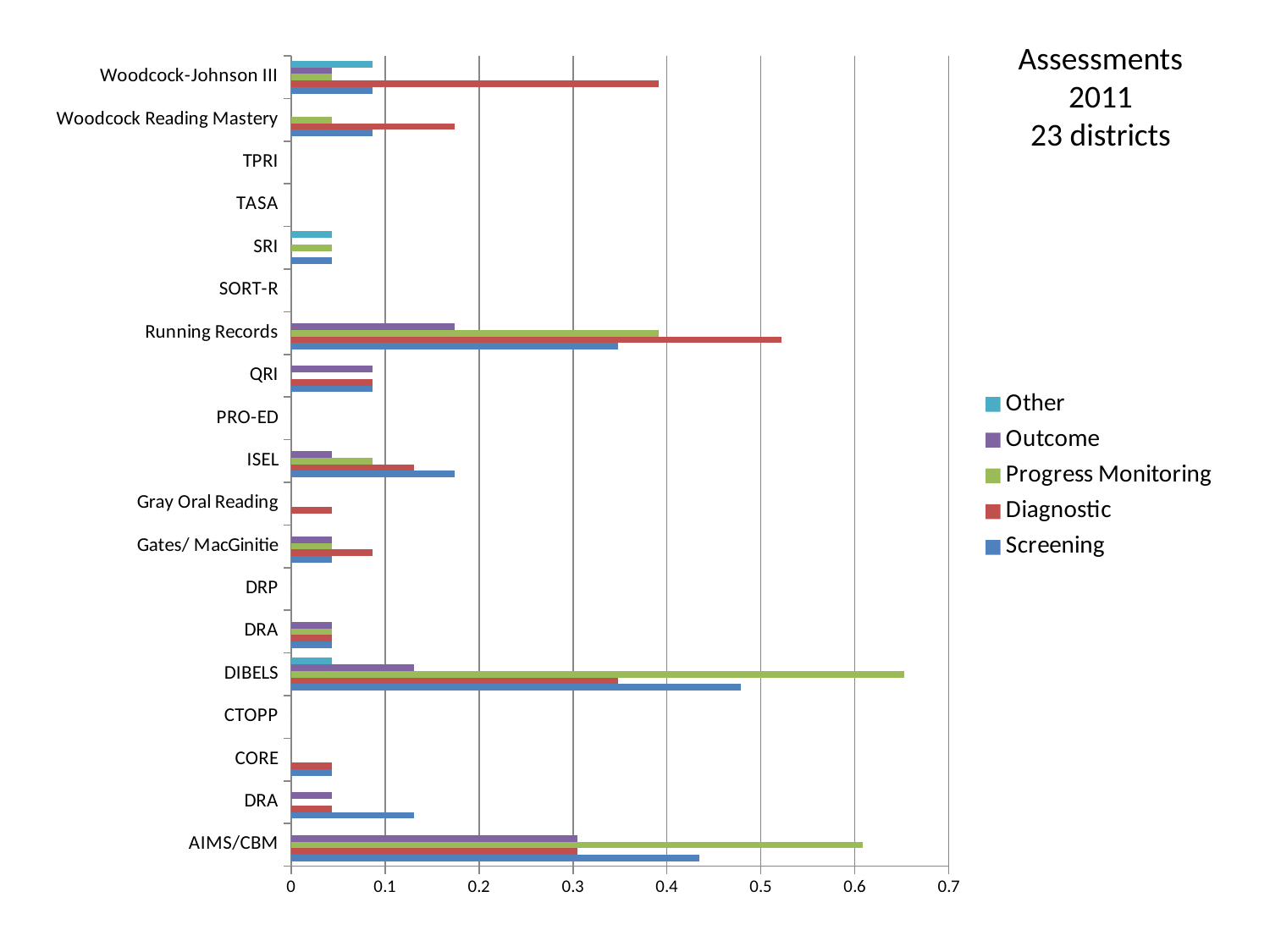

Assessments
2011
23 districts

### Chart

| Category | Screening | Diagnostic | Progress Monitoring | Outcome | Other |
|---|---|---|---|---|---|
| AIMS/CBM | 0.434782608695656 | 0.304347826086957 | 0.608695652173925 | 0.304347826086957 | 0.0 |
| DRA | 0.130434782608696 | 0.0434782608695652 | 0.0 | 0.0434782608695652 | 0.0 |
| CORE | 0.0434782608695652 | 0.0434782608695652 | 0.0 | 0.0 | 0.0 |
| CTOPP | 0.0 | 0.0 | 0.0 | 0.0 | 0.0 |
| DIBELS | 0.47826086956522 | 0.347826086956524 | 0.652173913043488 | 0.130434782608696 | 0.0434782608695652 |
| DRA | 0.0434782608695652 | 0.0434782608695652 | 0.0434782608695652 | 0.0434782608695652 | 0.0 |
| DRP | 0.0 | 0.0 | 0.0 | 0.0 | 0.0 |
| Gates/ MacGinitie | 0.0434782608695652 | 0.0869565217391305 | 0.0434782608695652 | 0.0434782608695652 | 0.0 |
| Gray Oral Reading | 0.0 | 0.0434782608695652 | 0.0 | 0.0 | 0.0 |
| ISEL | 0.173913043478263 | 0.130434782608696 | 0.0869565217391305 | 0.0434782608695652 | 0.0 |
| PRO-ED | 0.0 | 0.0 | 0.0 | 0.0 | 0.0 |
| QRI | 0.0869565217391305 | 0.0869565217391305 | 0.0 | 0.0869565217391305 | 0.0 |
| Running Records | 0.347826086956524 | 0.521739130434788 | 0.39130434782609 | 0.173913043478263 | 0.0 |
| SORT-R | 0.0 | 0.0 | 0.0 | 0.0 | 0.0 |
| SRI | 0.0434782608695652 | 0.0 | 0.0434782608695652 | 0.0 | 0.0434782608695652 |
| TASA | 0.0 | 0.0 | 0.0 | 0.0 | 0.0 |
| TPRI | 0.0 | 0.0 | 0.0 | 0.0 | 0.0 |
| Woodcock Reading Mastery | 0.0869565217391305 | 0.173913043478263 | 0.0434782608695652 | 0.0 | 0.0 |
| Woodcock-Johnson III | 0.0869565217391305 | 0.39130434782609 | 0.0434782608695652 | 0.0434782608695652 | 0.0869565217391305 |